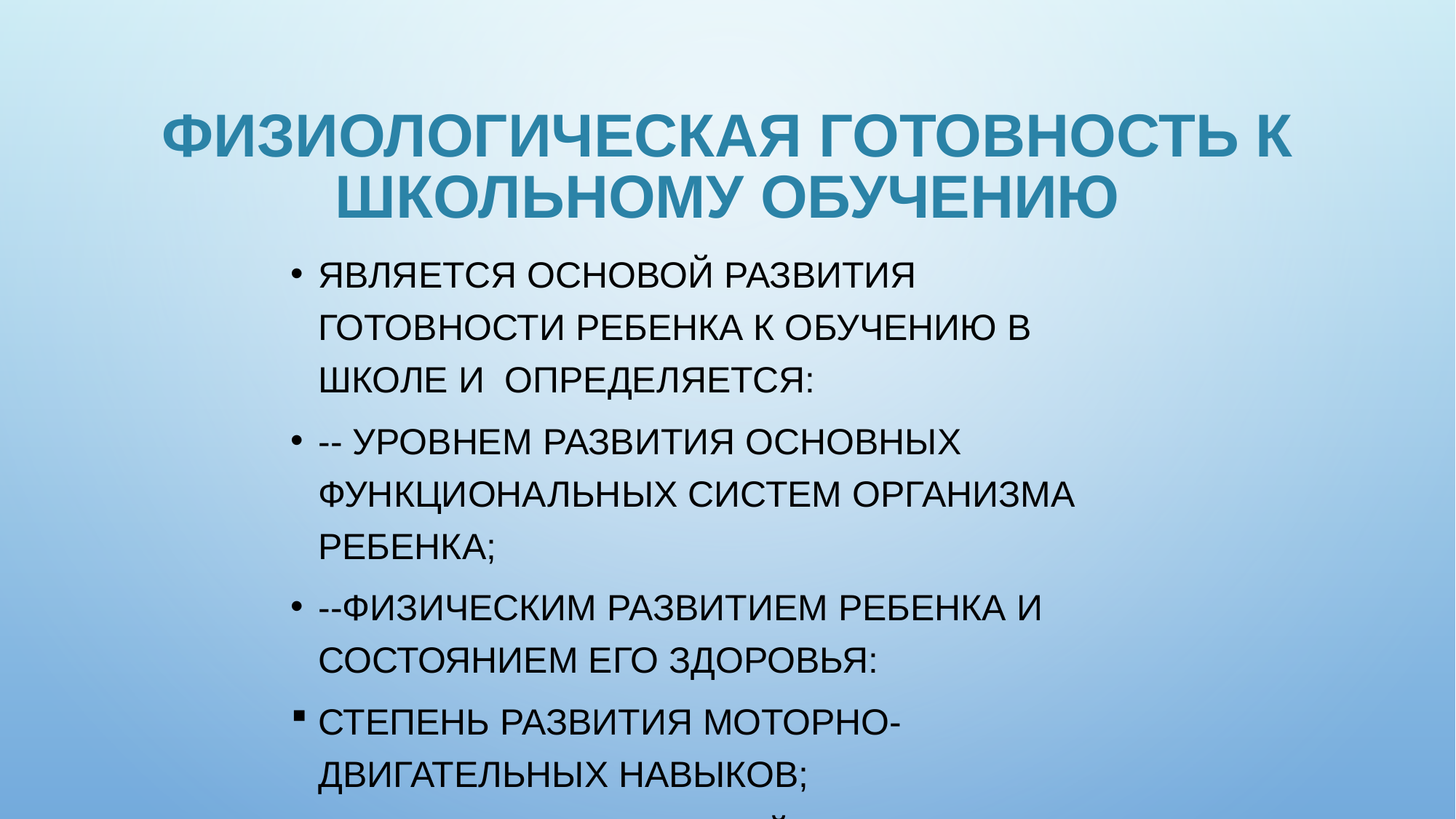

# Физиологическая готовность к школьному обучению
Является основой развития готовности ребенка к обучению в школе и  определяется:
-- уровнем развития основных функциональных систем организма ребенка;
--физическим развитием ребенка и состоянием его здоровья:
степень развития моторно-двигательных навыков;
особенности нервной системы;
уровень работоспособности (выносливость)